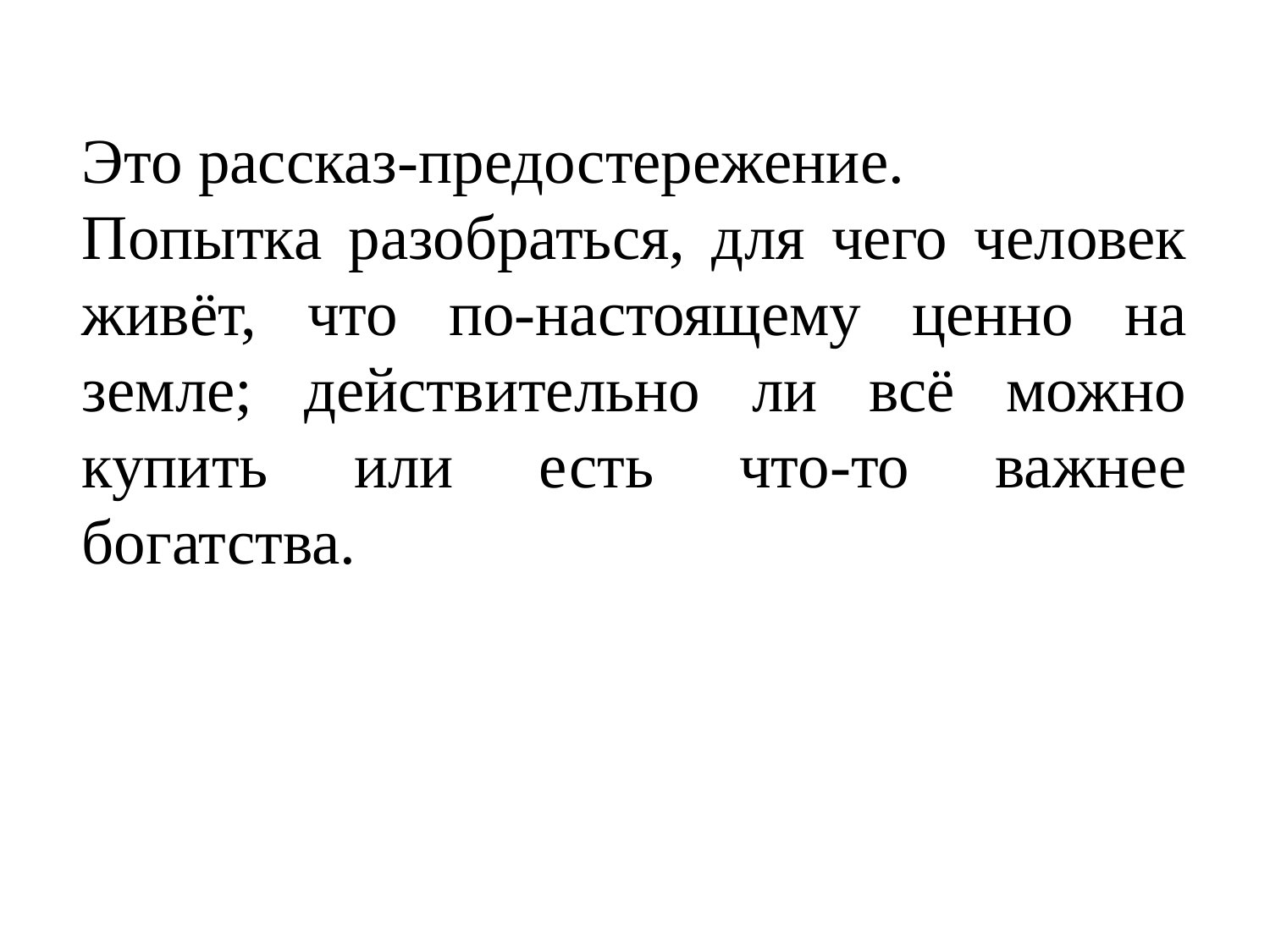

Это рассказ-предостережение.
Попытка разобраться, для чего человек живёт, что по-настоящему ценно на земле; действительно ли всё можно купить или есть что-то важнее богатства.